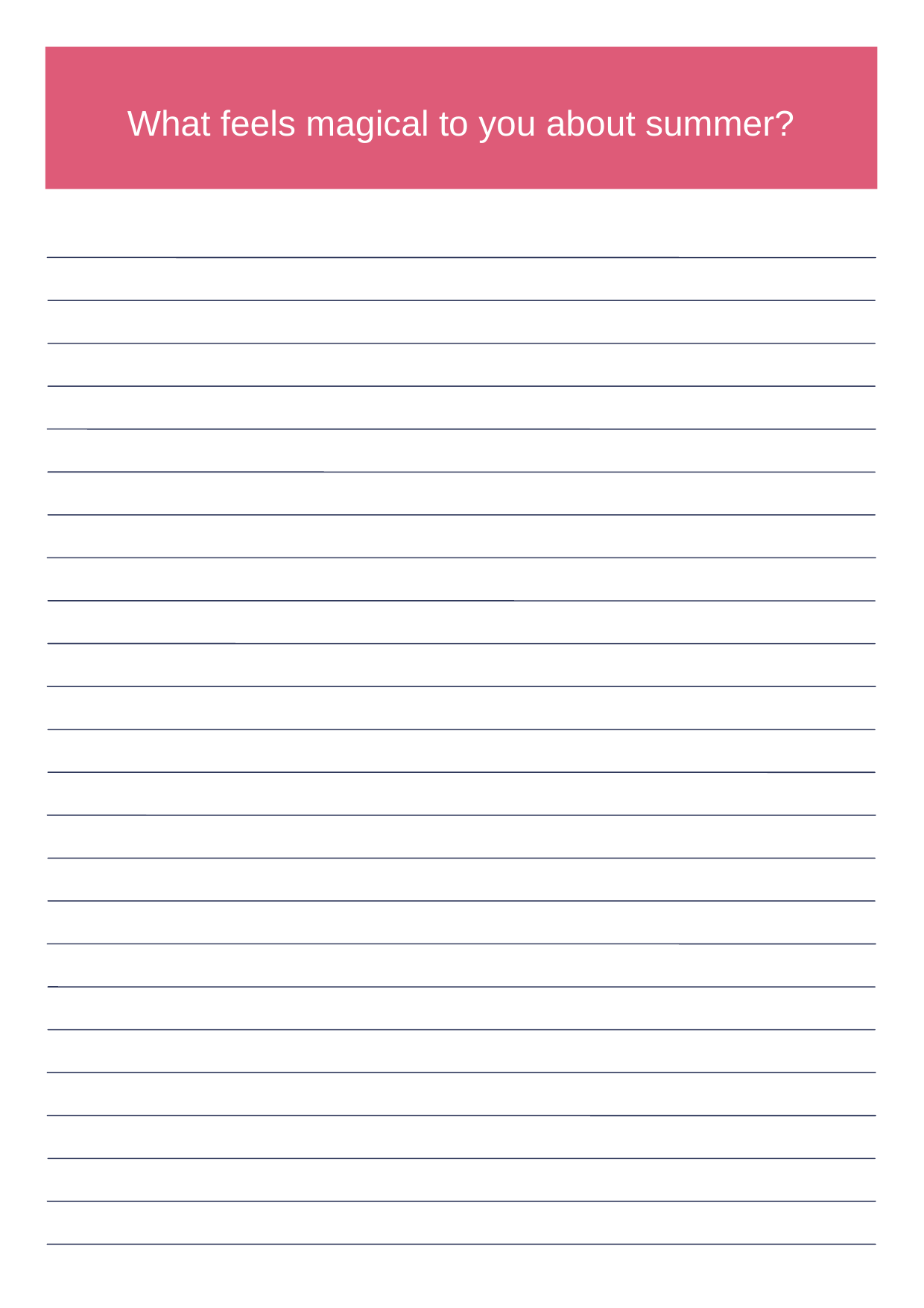

What feels magical to you about summer?